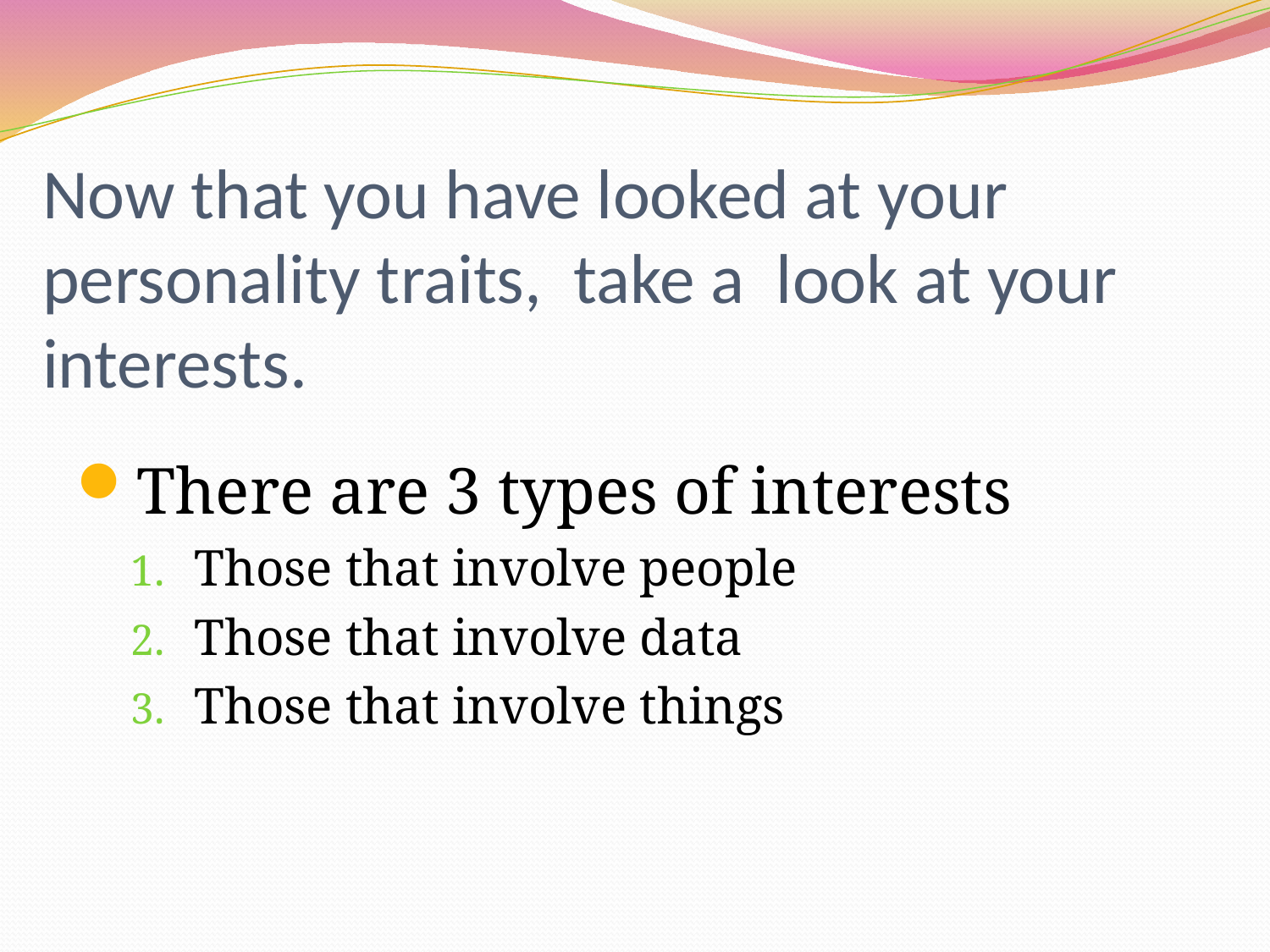

# Now that you have looked at your personality traits,  take a  look at your interests.
There are 3 types of interests
Those that involve people
Those that involve data
Those that involve things